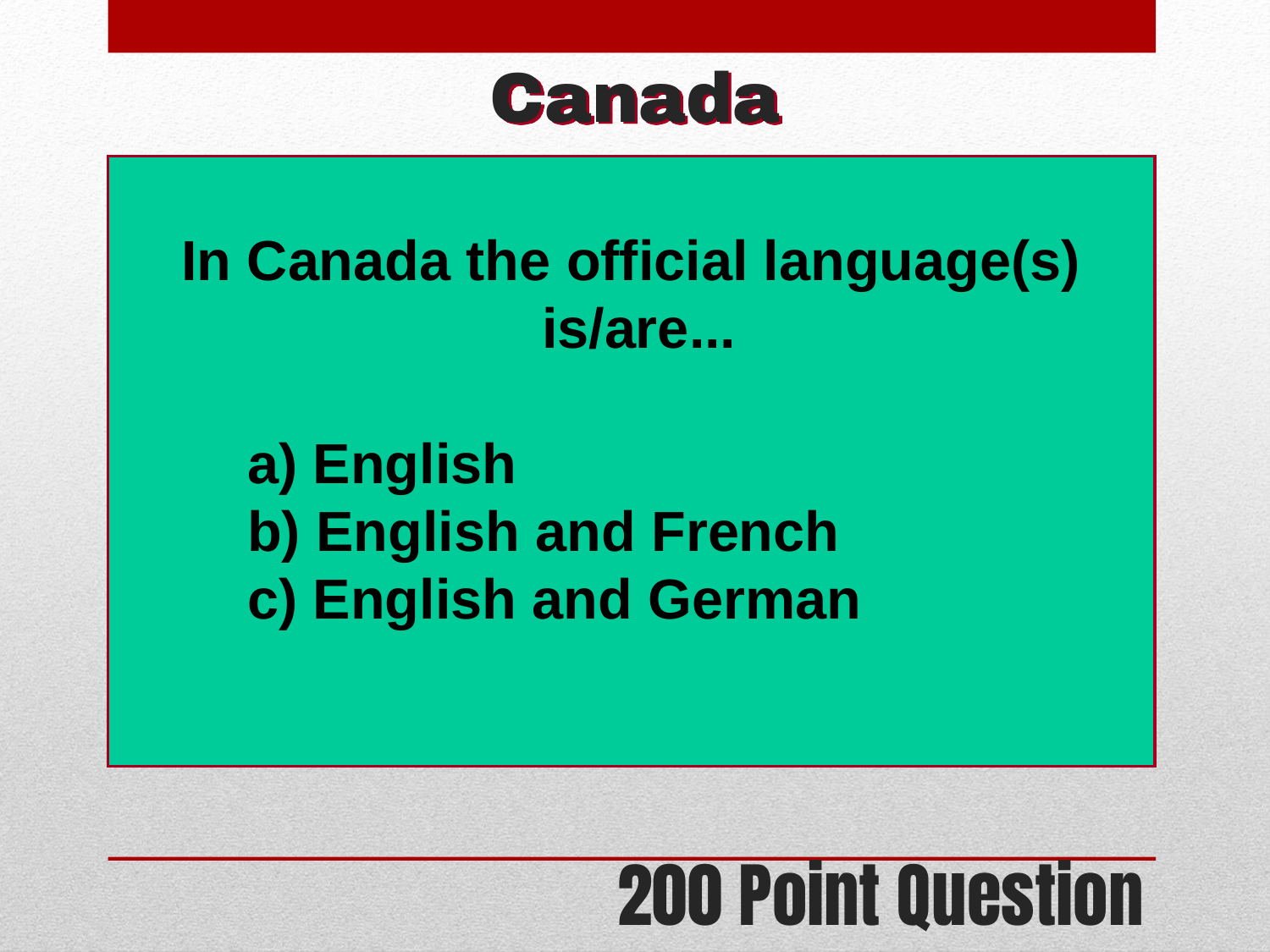

Canada
In Canada the official language(s)
 is/are...

	a) English
	b) English and French
	c) English and German

200 Point Question